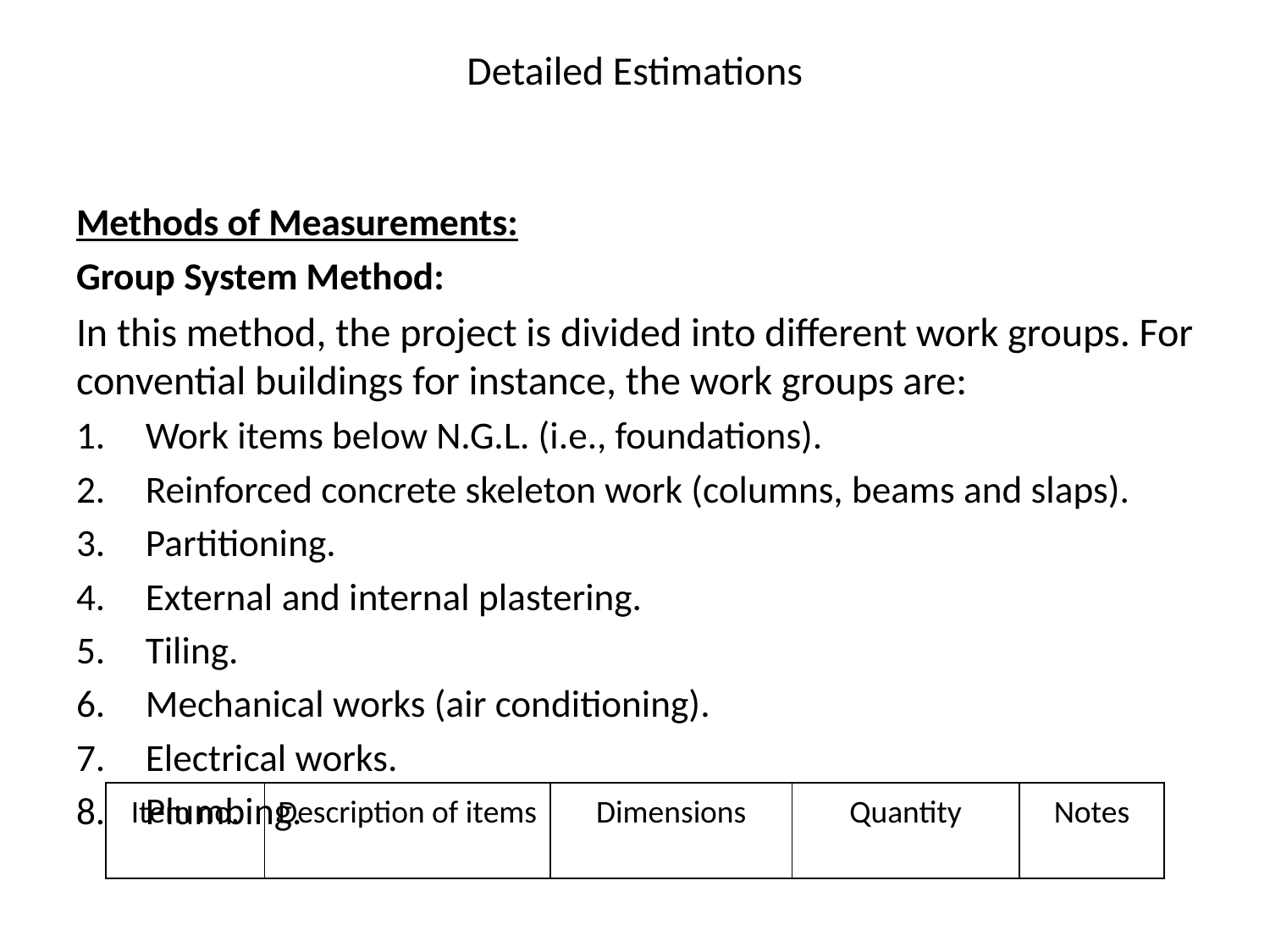

# Detailed Estimations
Methods of Measurements:
Group System Method:
In this method, the project is divided into different work groups. For convential buildings for instance, the work groups are:
Work items below N.G.L. (i.e., foundations).
Reinforced concrete skeleton work (columns, beams and slaps).
Partitioning.
External and internal plastering.
Tiling.
Mechanical works (air conditioning).
Electrical works.
Plumbing.

| Item no. | Description of items | Dimensions | Quantity | Notes |
| --- | --- | --- | --- | --- |